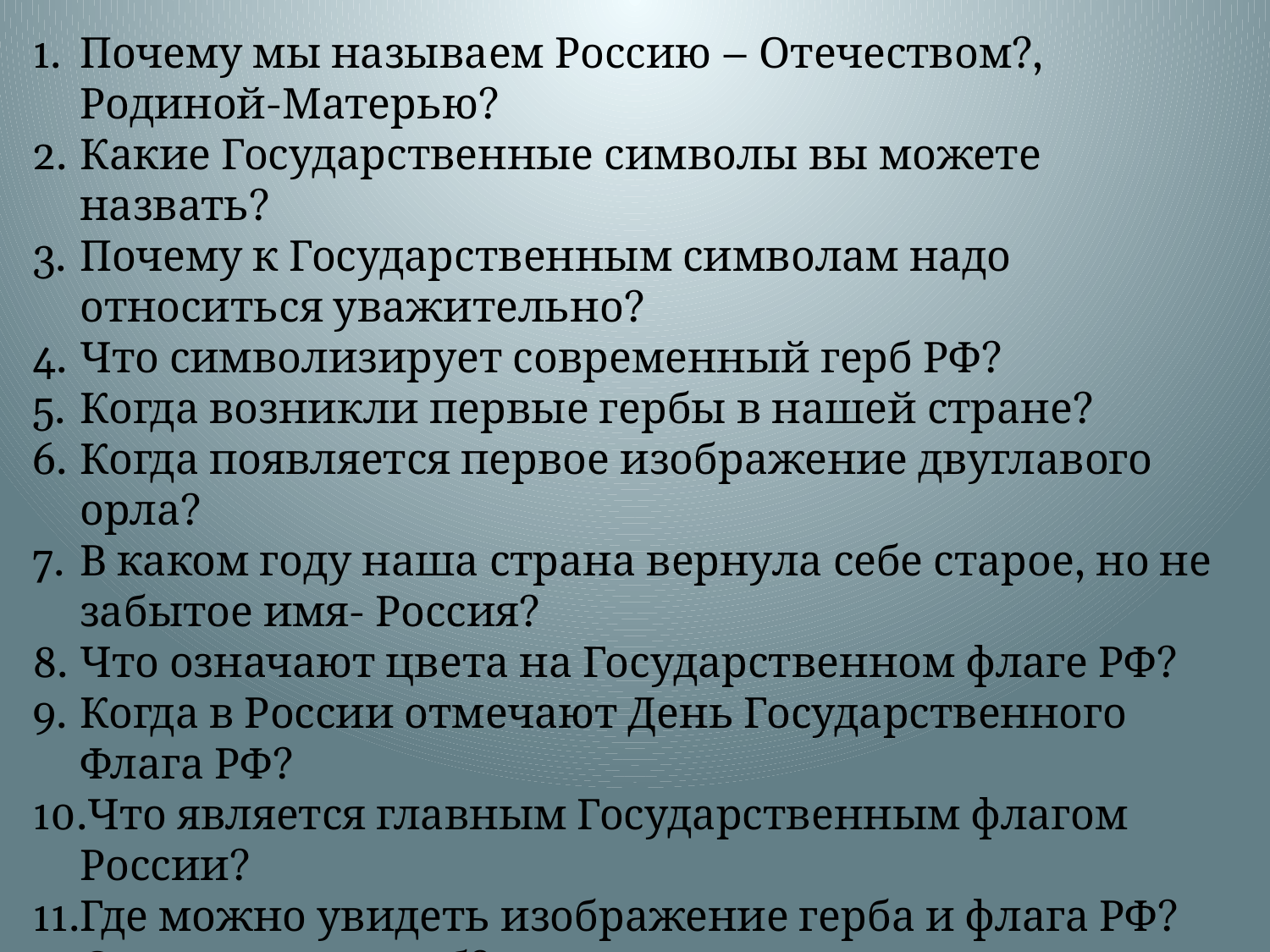

Почему мы называем Россию – Отечеством?, Родиной-Матерью?
Какие Государственные символы вы можете назвать?
Почему к Государственным символам надо относиться уважительно?
Что символизирует современный герб РФ?
Когда возникли первые гербы в нашей стране?
Когда появляется первое изображение двуглавого орла?
В каком году наша страна вернула себе старое, но не забытое имя- Россия?
Что означают цвета на Государственном флаге РФ?
Когда в России отмечают День Государственного Флага РФ?
Что является главным Государственным флагом России?
Где можно увидеть изображение герба и флага РФ?
Зачем нужен герб?
Зачем нужен флаг?